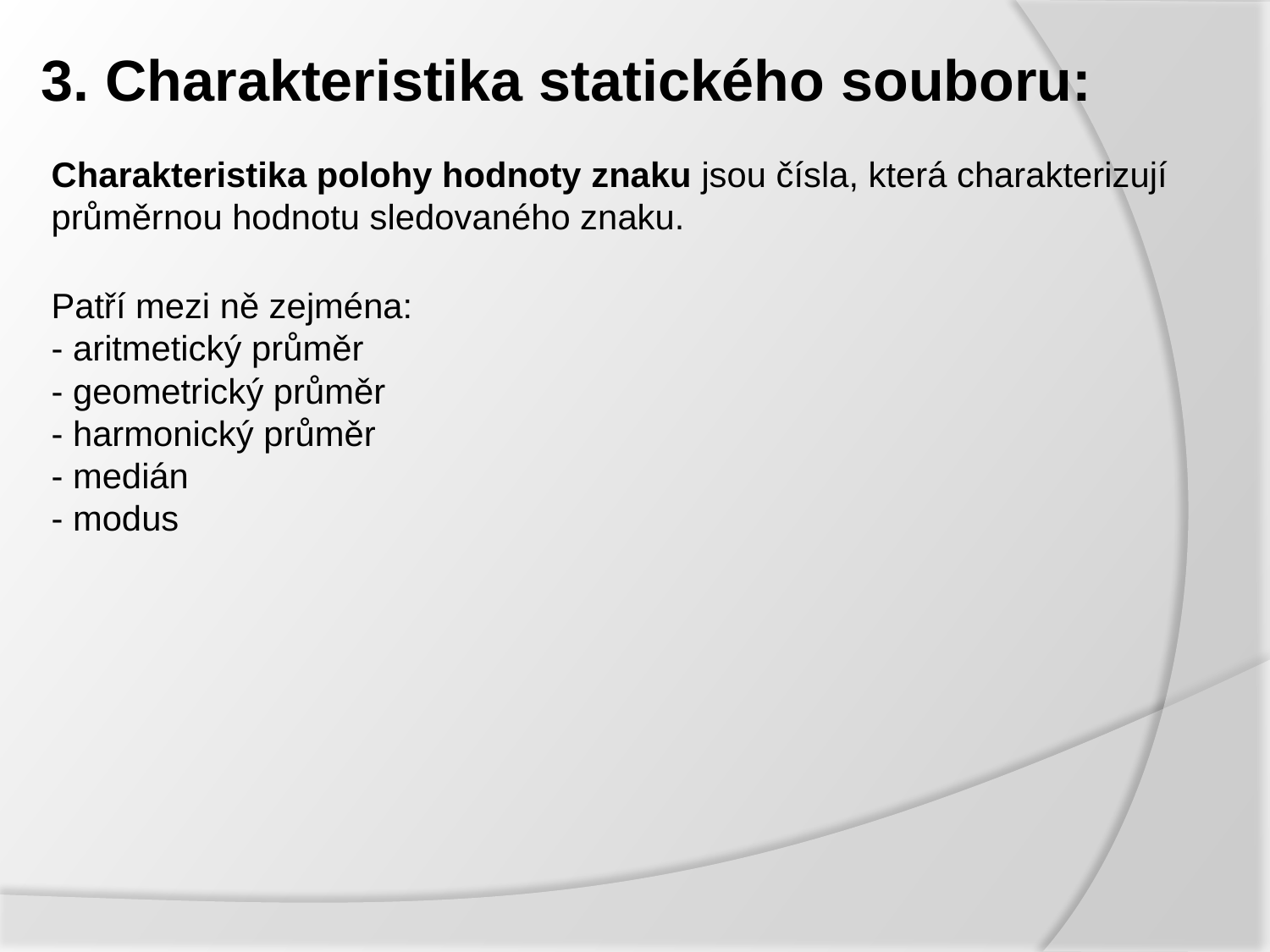

# 3. Charakteristika statického souboru:
Charakteristika polohy hodnoty znaku jsou čísla, která charakterizují
průměrnou hodnotu sledovaného znaku.

Patří mezi ně zejména:
- aritmetický průměr
- geometrický průměr
- harmonický průměr
- medián
- modus